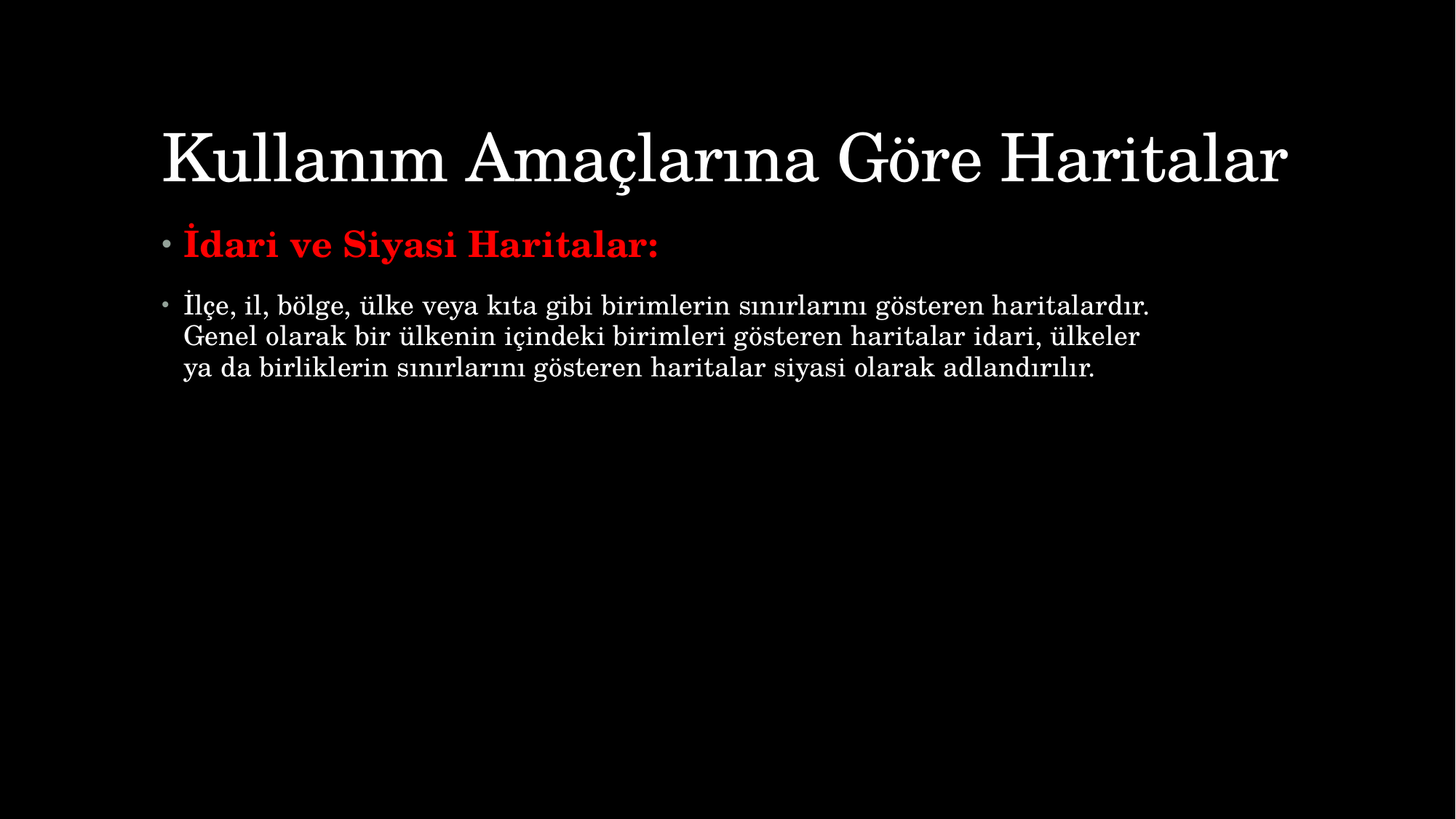

# Kullanım Amaçlarına Göre Haritalar
İdari ve Siyasi Haritalar:
İlçe, il, bölge, ülke veya kıta gibi birimlerin sınırlarını gösteren haritalardır. Genel olarak bir ülkenin içindeki birimleri gösteren haritalar idari, ülkeler ya da birliklerin sınırlarını gösteren haritalar siyasi olarak adlandırılır.